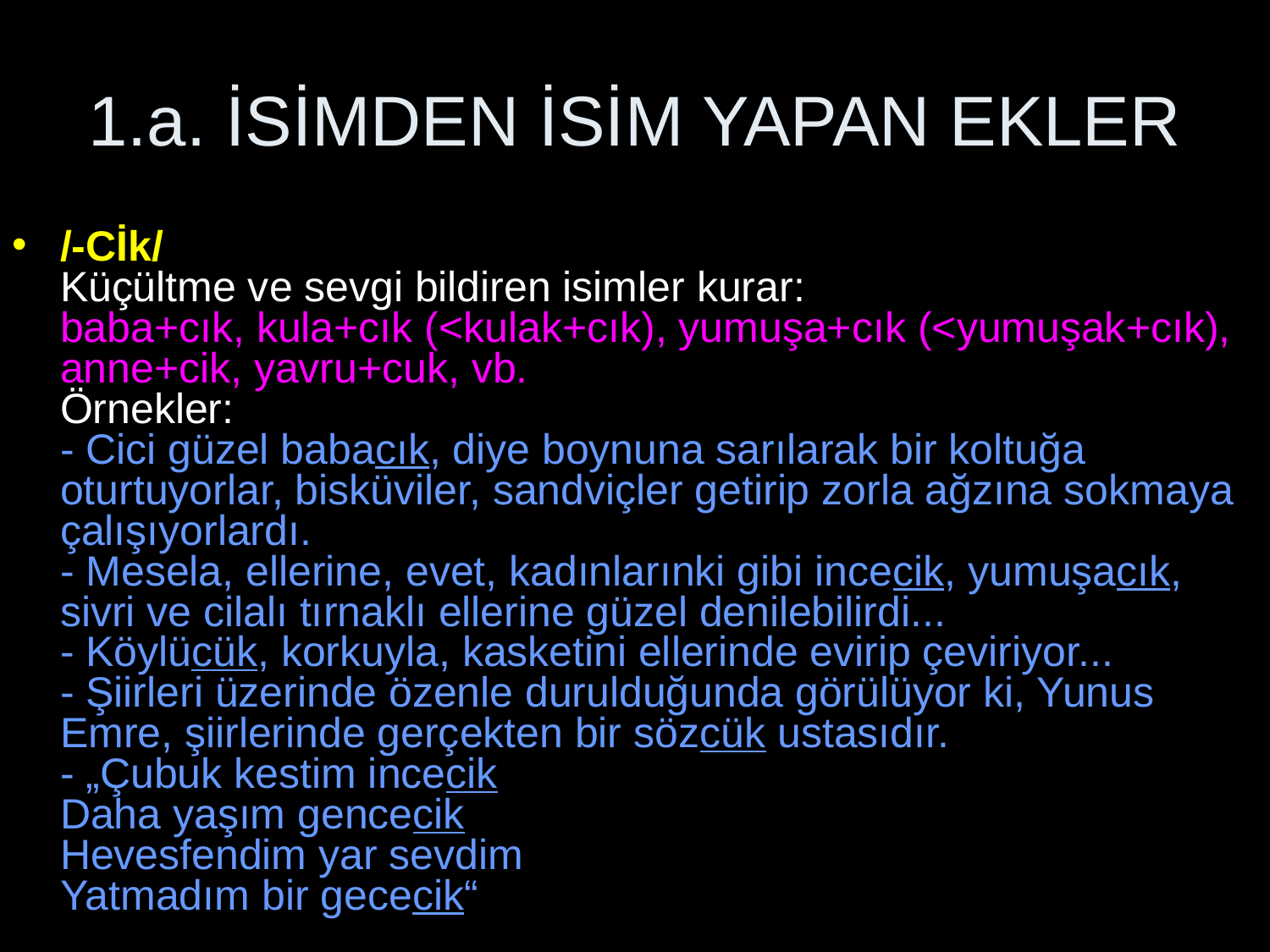

# 1.a. İSİMDEN İSİM YAPAN EKLER
/-Cİk/
Küçültme ve sevgi bildiren isimler kurar:
baba+cık, kula+cık (<kulak+cık), yumuşa+cık (<yumuşak+cık), anne+cik, yavru+cuk, vb.
Örnekler:
- Cici güzel babacık, diye boynuna sarılarak bir koltuğa oturtuyorlar, bisküviler, sandviçler getirip zorla ağzına sokmaya çalışıyorlardı.
- Mesela, ellerine, evet, kadınlarınki gibi incecik, yumuşacık, sivri ve cilalı tırnaklı ellerine güzel denilebilirdi...
- Köylücük, korkuyla, kasketini ellerinde evirip çeviriyor...
- Şiirleri üzerinde özenle durulduğunda görülüyor ki, Yunus Emre, şiirlerinde gerçekten bir sözcük ustasıdır.
- „Çubuk kestim incecik
Daha yaşım gencecik
Hevesfendim yar sevdim
Yatmadım bir gececik“